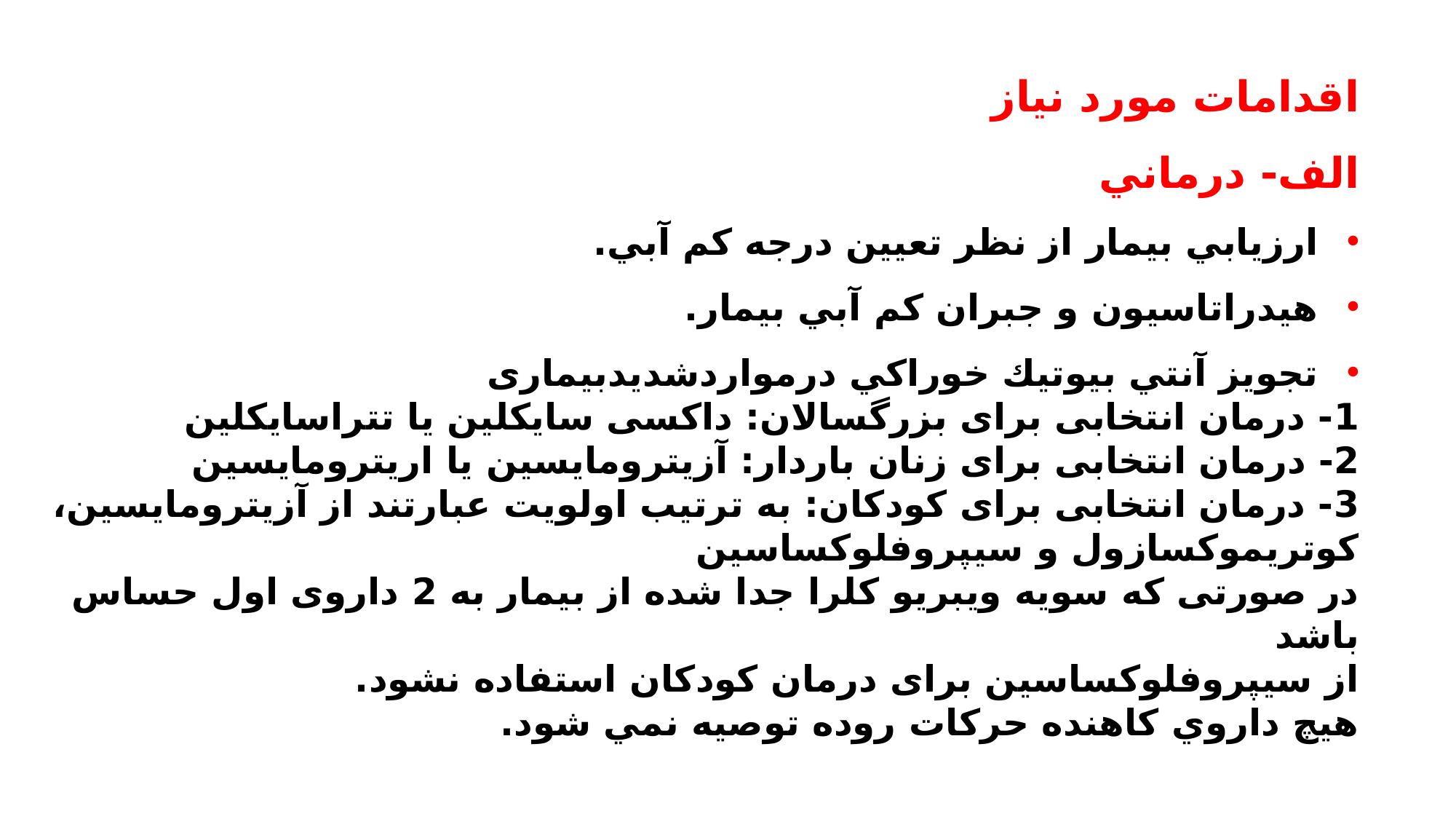

اقدامات مورد نياز
الف- درماني
ارزيابي بيمار از نظر تعيين درجه كم آبي.
هيدراتاسيون و جبران كم آبي بيمار.
تجويز آنتي بيوتيك خوراكي درمواردشدیدبیماری
1- درمان انتخابی برای بزرگسالان: داکسی سایکلین یا تتراسایکلین
2- درمان انتخابی برای زنان باردار: آزیترومایسین یا اریترومایسین
3- درمان انتخابی برای کودکان: به ترتیب اولویت عبارتند از آزیترومایسین، کوتریموکسازول و سیپروفلوکساسین
در صورتی که سویه ویبریو کلرا جدا شده از بیمار به 2 داروی اول حساس باشد
از سیپروفلوکساسین برای درمان کودکان استفاده نشود.
هيچ داروي كاهنده حركات روده توصيه نمي شود.